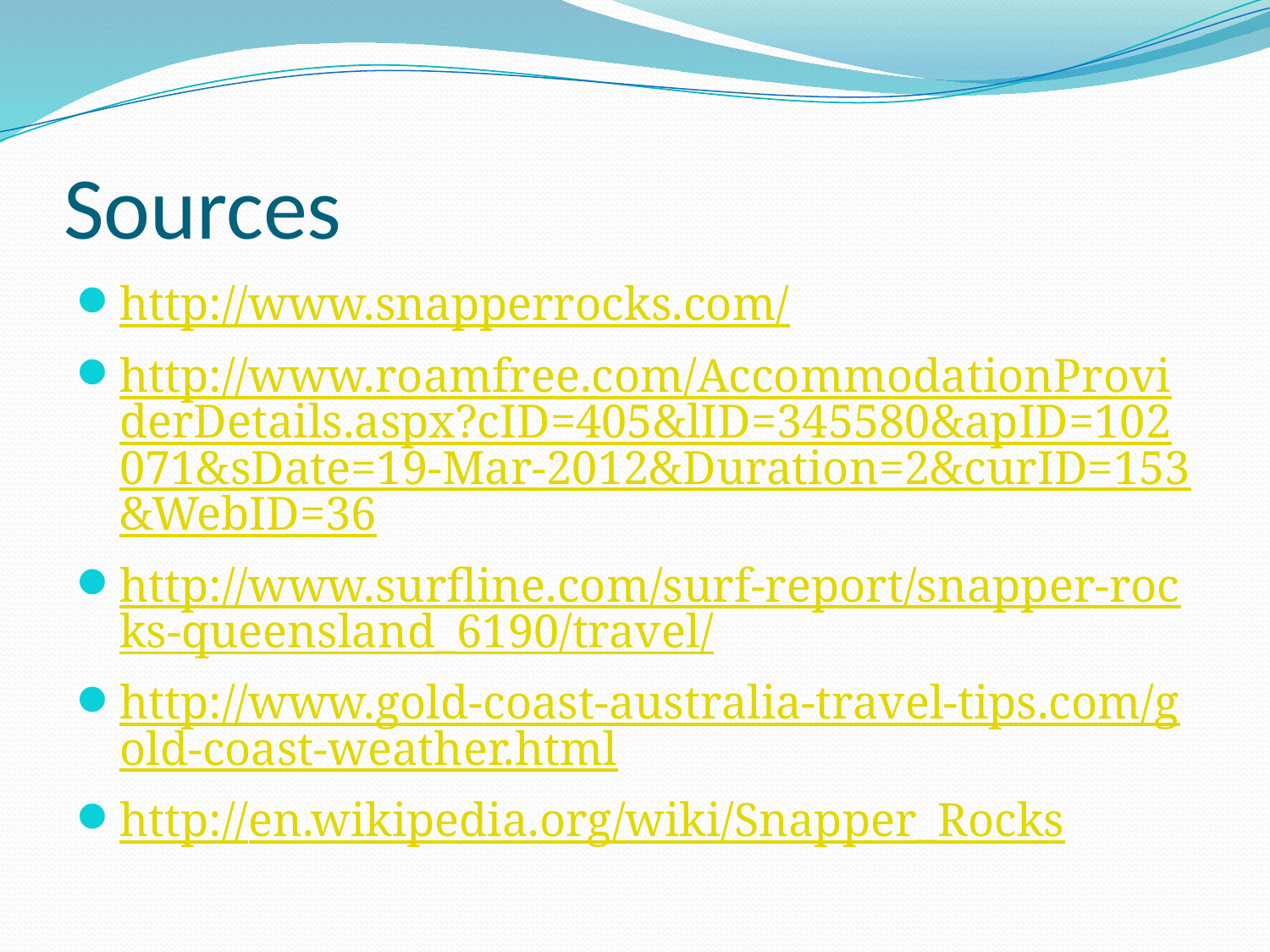

# Sources
http://www.snapperrocks.com/
http://www.roamfree.com/AccommodationProviderDetails.aspx?cID=405&lID=345580&apID=102071&sDate=19-Mar-2012&Duration=2&curID=153&WebID=36
http://www.surfline.com/surf-report/snapper-rocks-queensland_6190/travel/
http://www.gold-coast-australia-travel-tips.com/gold-coast-weather.html
http://en.wikipedia.org/wiki/Snapper_Rocks